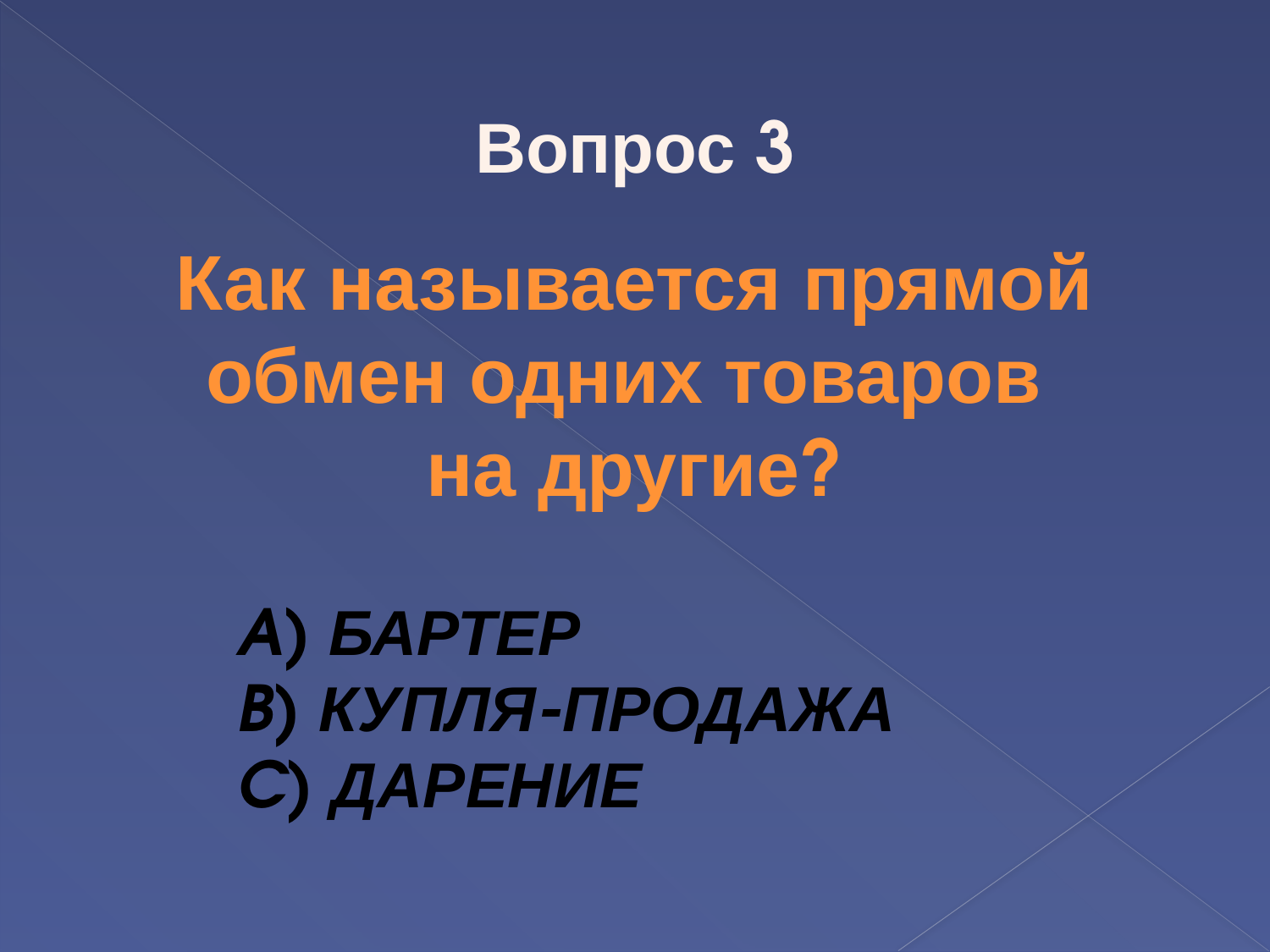

Вопрос 3
Как называется прямой
обмен одних товаров
на другие?
A) БАРТЕР
B) КУПЛЯ-ПРОДАЖА
C) ДАРЕНИЕ